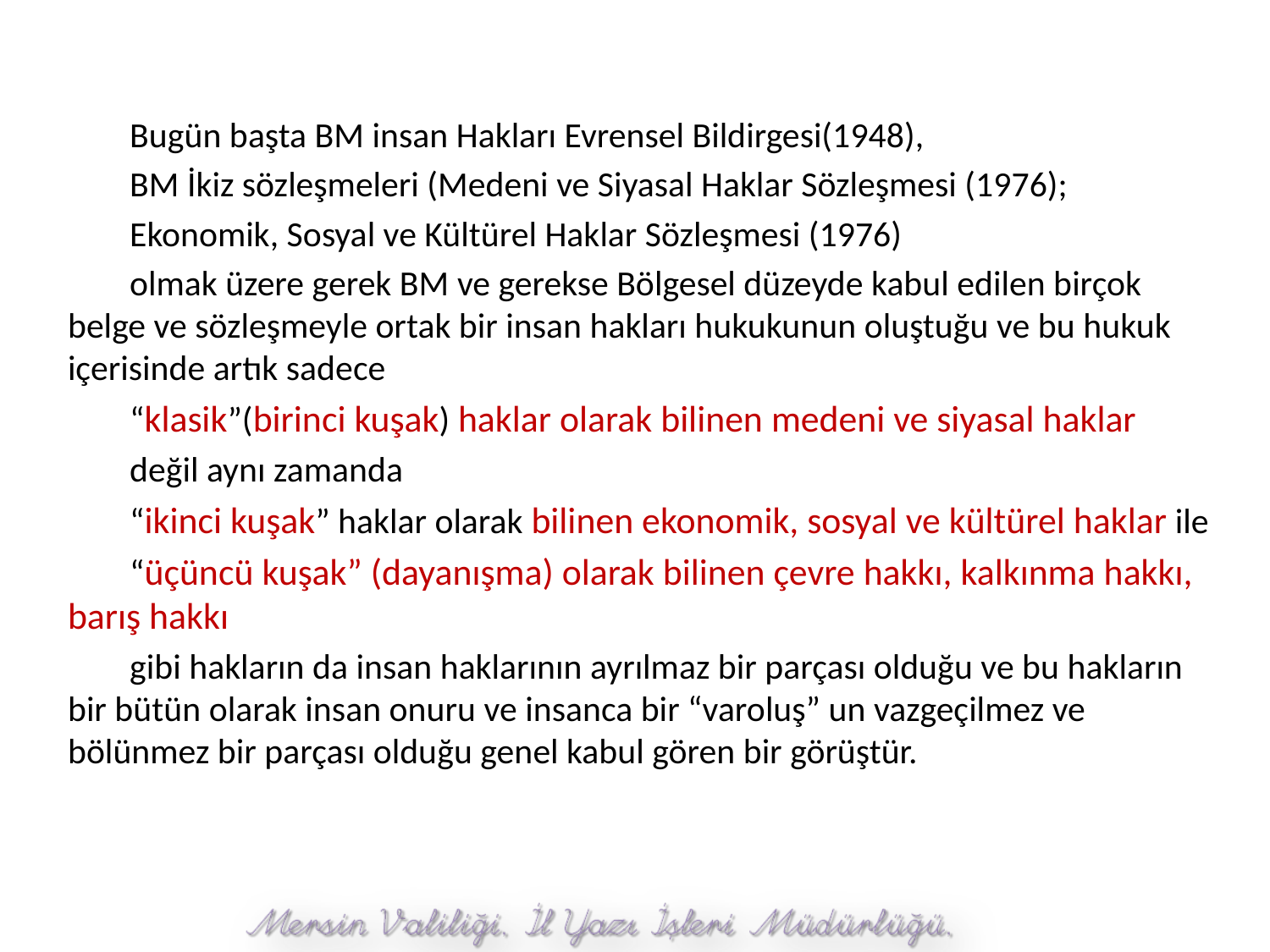

#
Bugün başta BM insan Hakları Evrensel Bildirgesi(1948),
BM İkiz sözleşmeleri (Medeni ve Siyasal Haklar Sözleşmesi (1976);
Ekonomik, Sosyal ve Kültürel Haklar Sözleşmesi (1976)
olmak üzere gerek BM ve gerekse Bölgesel düzeyde kabul edilen birçok belge ve sözleşmeyle ortak bir insan hakları hukukunun oluştuğu ve bu hukuk içerisinde artık sadece
“klasik”(birinci kuşak) haklar olarak bilinen medeni ve siyasal haklar
değil aynı zamanda
“ikinci kuşak” haklar olarak bilinen ekonomik, sosyal ve kültürel haklar ile
“üçüncü kuşak” (dayanışma) olarak bilinen çevre hakkı, kalkınma hakkı, barış hakkı
gibi hakların da insan haklarının ayrılmaz bir parçası olduğu ve bu hakların bir bütün olarak insan onuru ve insanca bir “varoluş” un vazgeçilmez ve bölünmez bir parçası olduğu genel kabul gören bir görüştür.